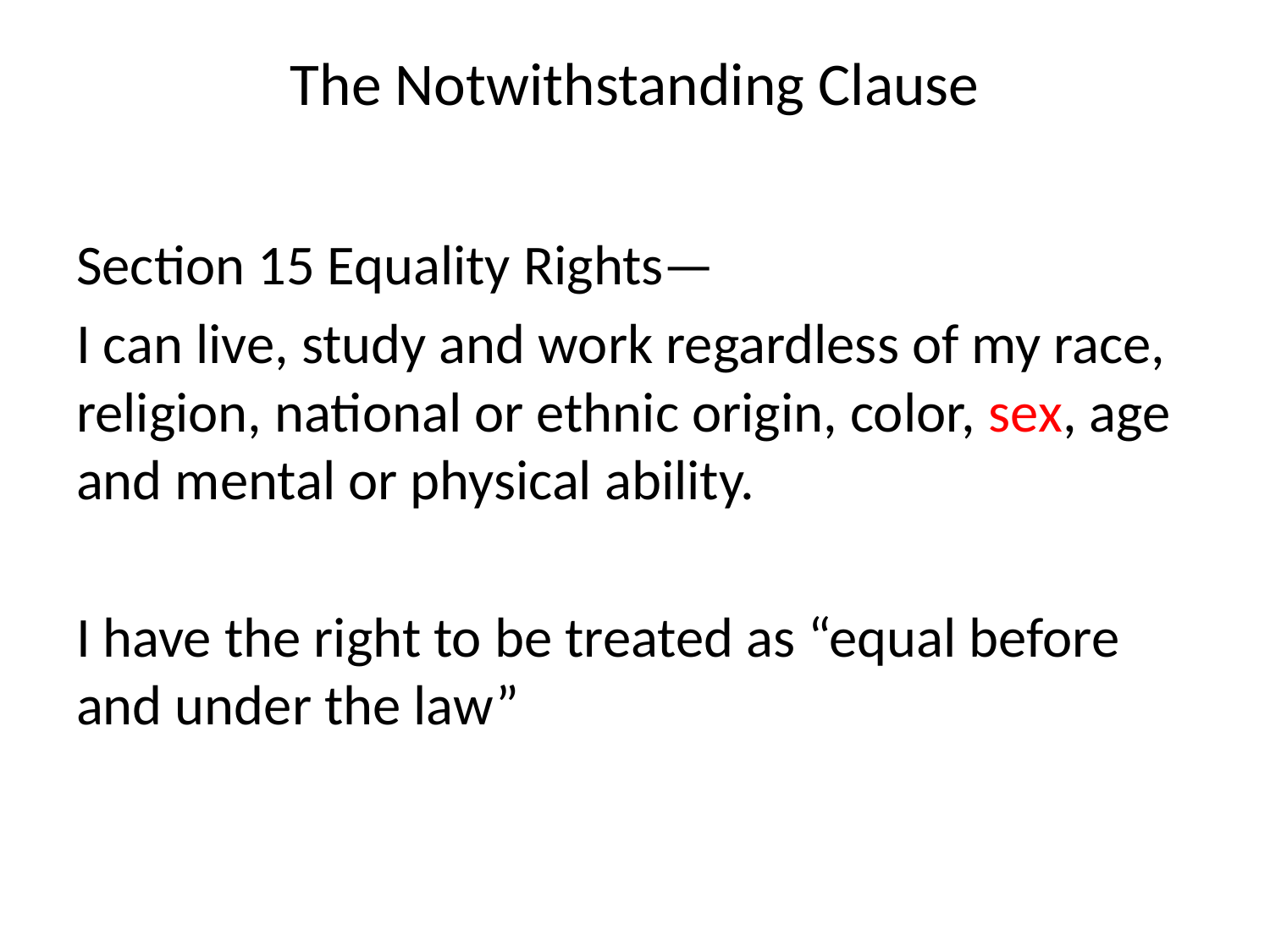

# The Notwithstanding Clause
Section 15 Equality Rights—
I can live, study and work regardless of my race, religion, national or ethnic origin, color, sex, age and mental or physical ability.

I have the right to be treated as “equal before and under the law”